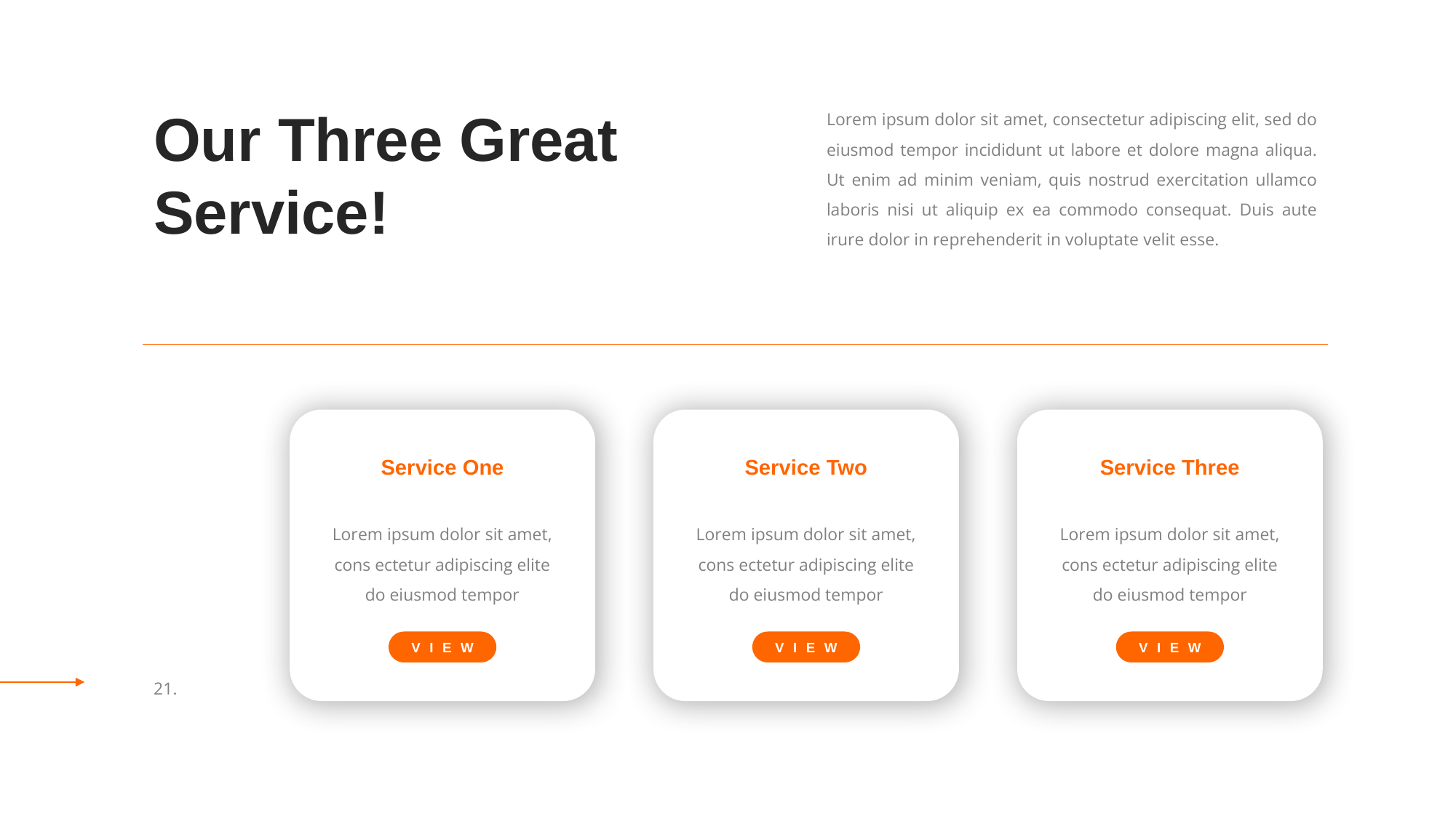

Lorem ipsum dolor sit amet, consectetur adipiscing elit, sed do eiusmod tempor incididunt ut labore et dolore magna aliqua. Ut enim ad minim veniam, quis nostrud exercitation ullamco laboris nisi ut aliquip ex ea commodo consequat. Duis aute irure dolor in reprehenderit in voluptate velit esse.
Our Three Great Service!

Service One
Lorem ipsum dolor sit amet, cons ectetur adipiscing elite do eiusmod tempor
VIEW
Service Two
Lorem ipsum dolor sit amet, cons ectetur adipiscing elite do eiusmod tempor
VIEW
Service Three
Lorem ipsum dolor sit amet, cons ectetur adipiscing elite do eiusmod tempor
VIEW
21.